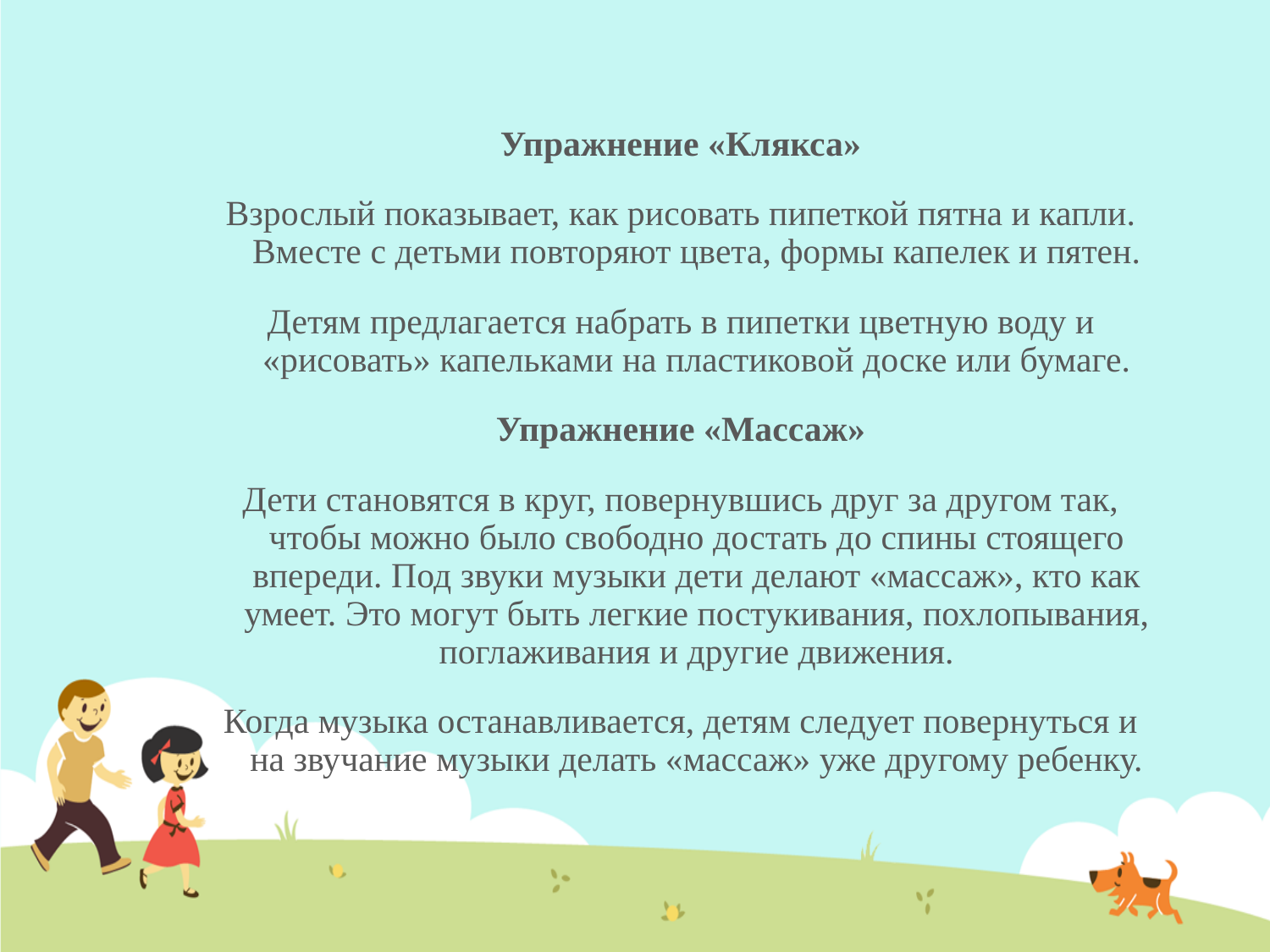

Упражнение «Клякса»
Взрослый показывает, как рисовать пипеткой пятна и капли. Вместе с детьми повторяют цвета, формы капелек и пятен.
Детям предлагается набрать в пипетки цветную воду и «рисовать» капельками на пластиковой доске или бумаге.
Упражнение «Массаж»
Дети становятся в круг, повернувшись друг за другом так, чтобы можно было свободно достать до спины стоящего впереди. Под звуки музыки дети делают «массаж», кто как умеет. Это могут быть легкие постукивания, похлопывания, поглаживания и другие движения.
Когда музыка останавливается, детям следует повернуться и на звучание музыки делать «массаж» уже другому ребенку.